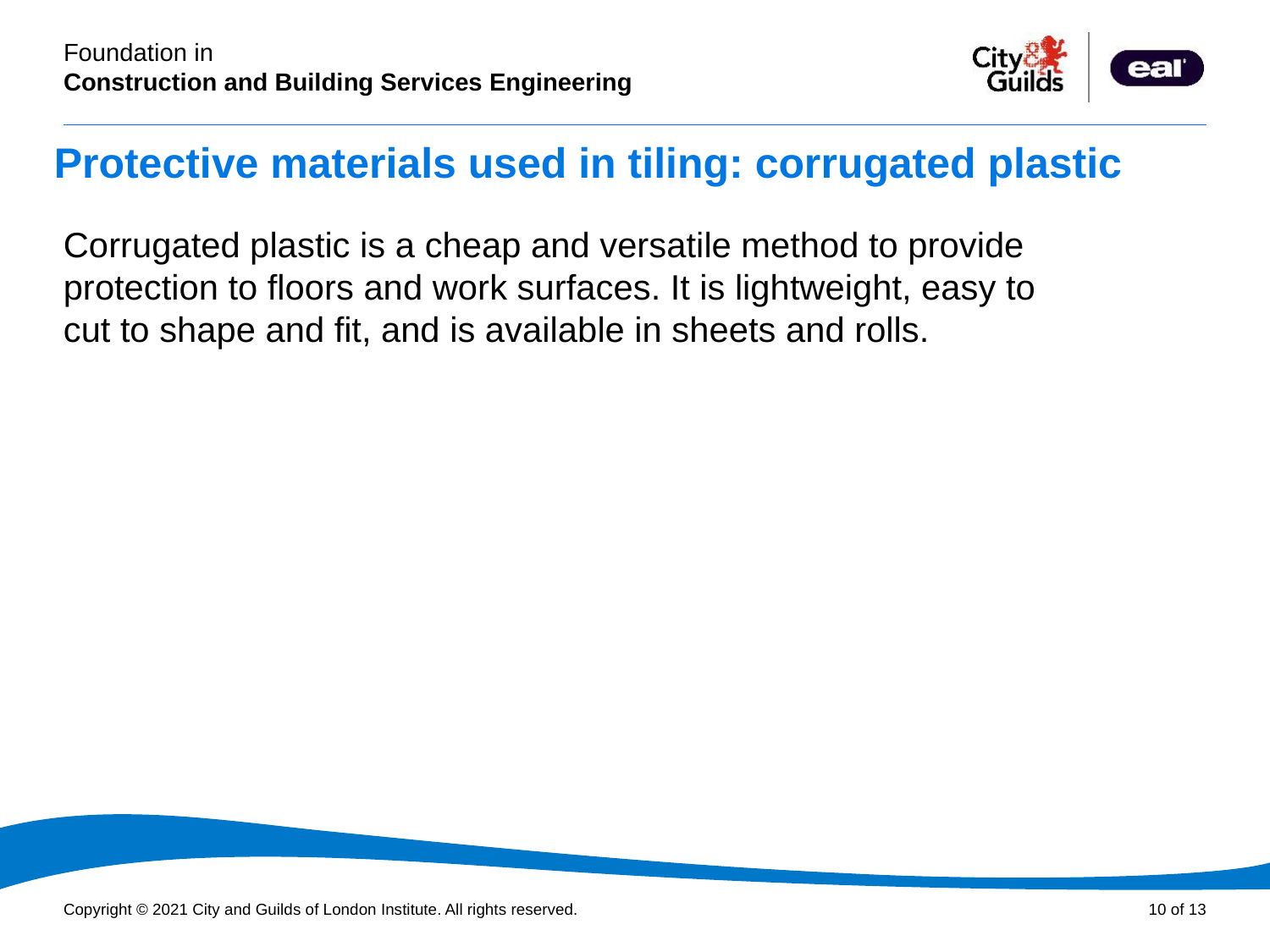

# Protective materials used in tiling: corrugated plastic
Corrugated plastic is a cheap and versatile method to provide protection to floors and work surfaces. It is lightweight, easy to
cut to shape and fit, and is available in sheets and rolls.